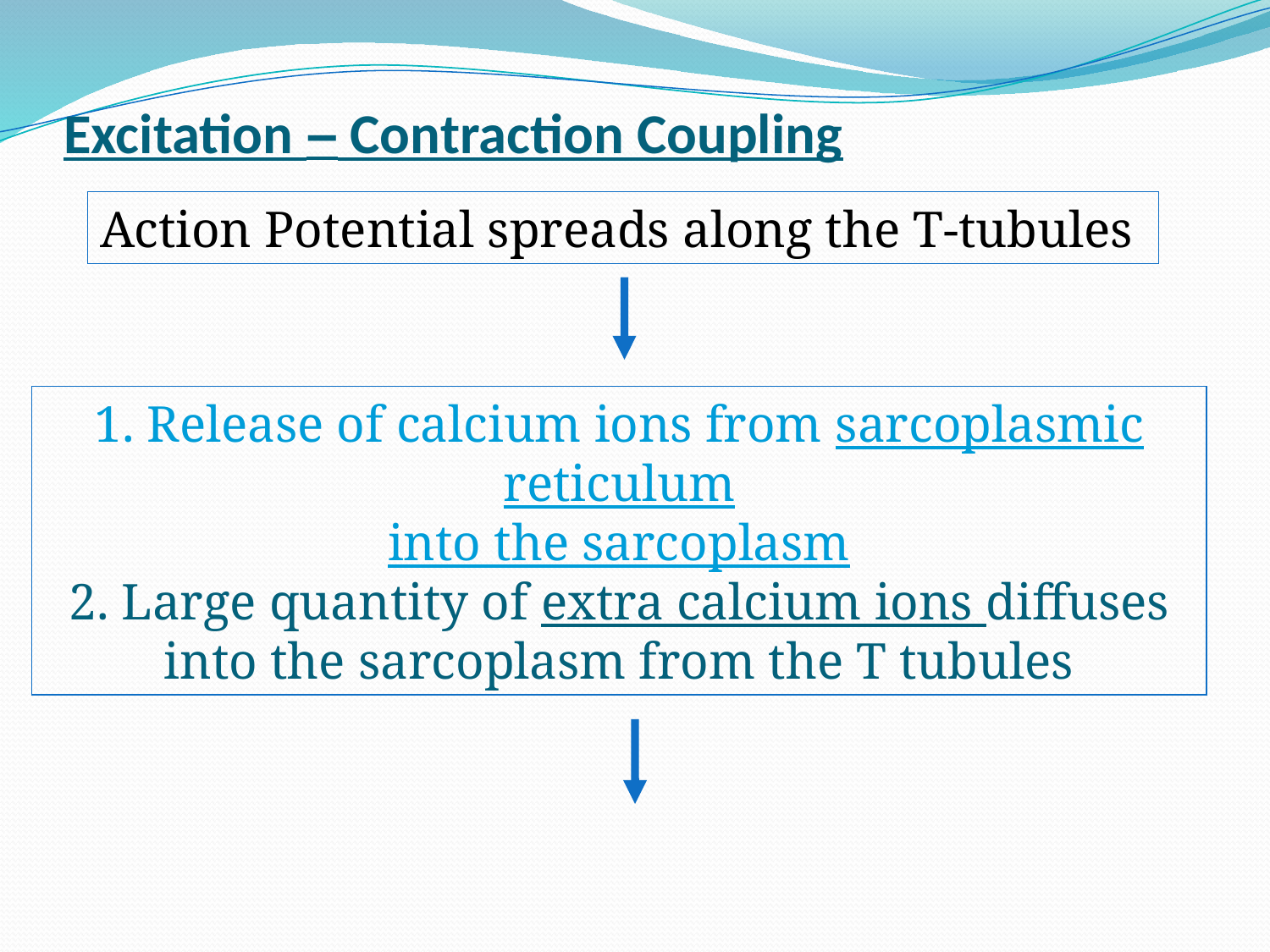

# Excitation – Contraction Coupling
Action Potential spreads along the T-tubules

1. Release of calcium ions from sarcoplasmic reticulum
into the sarcoplasm
2. Large quantity of extra calcium ions diffuses into the sarcoplasm from the T tubules